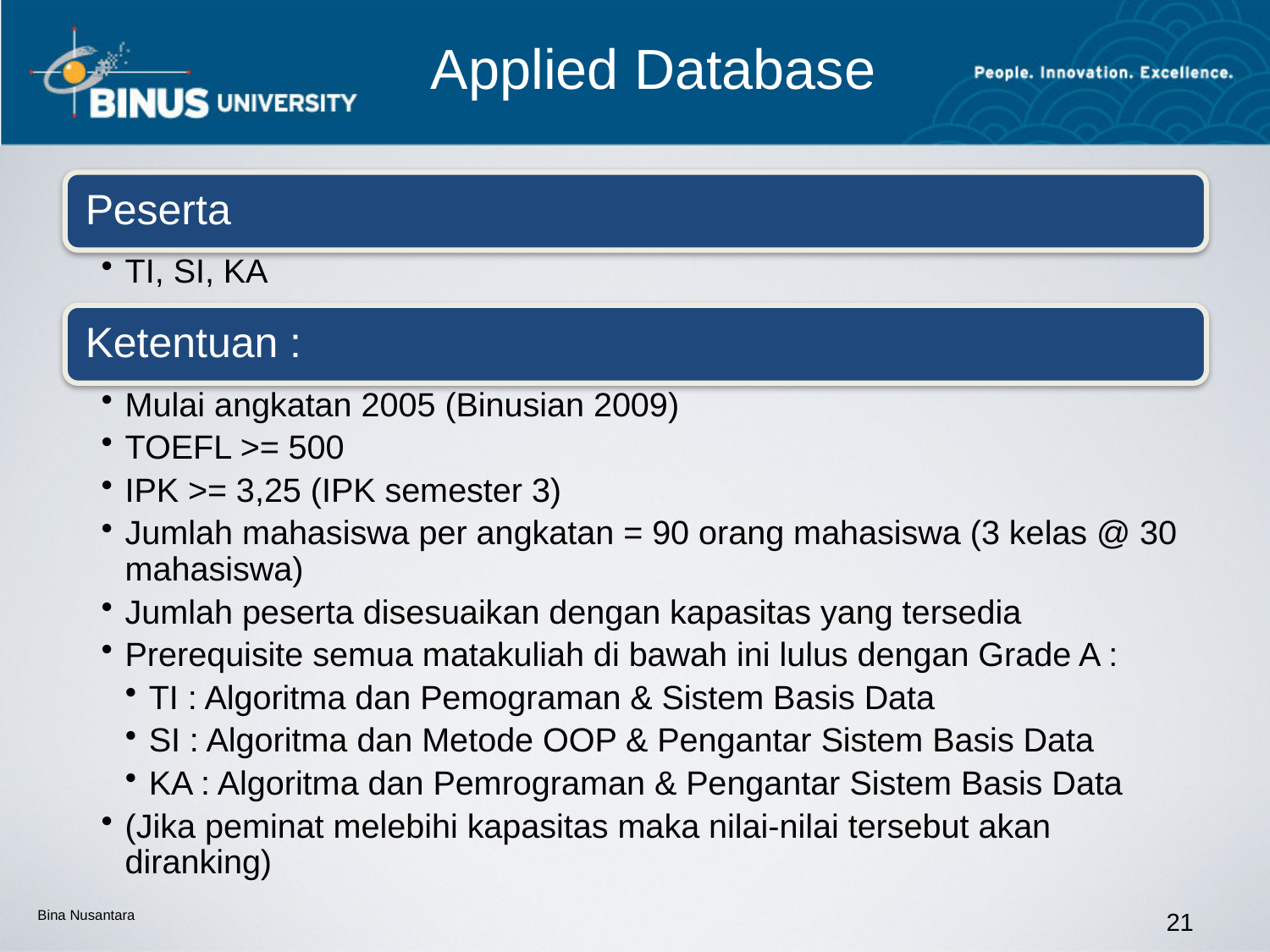

Applied Database
Peserta
TI, SI, KA
Ketentuan :
Mulai angkatan 2005 (Binusian 2009)
TOEFL >= 500
IPK >= 3,25 (IPK semester 3)
Jumlah mahasiswa per angkatan = 90 orang mahasiswa (3 kelas @ 30 mahasiswa)
Jumlah peserta disesuaikan dengan kapasitas yang tersedia
Prerequisite semua matakuliah di bawah ini lulus dengan Grade A :
TI : Algoritma dan Pemograman & Sistem Basis Data
SI : Algoritma dan Metode OOP & Pengantar Sistem Basis Data
KA : Algoritma dan Pemrograman & Pengantar Sistem Basis Data
(Jika peminat melebihi kapasitas maka nilai-nilai tersebut akan diranking)
Bina Nusantara
21